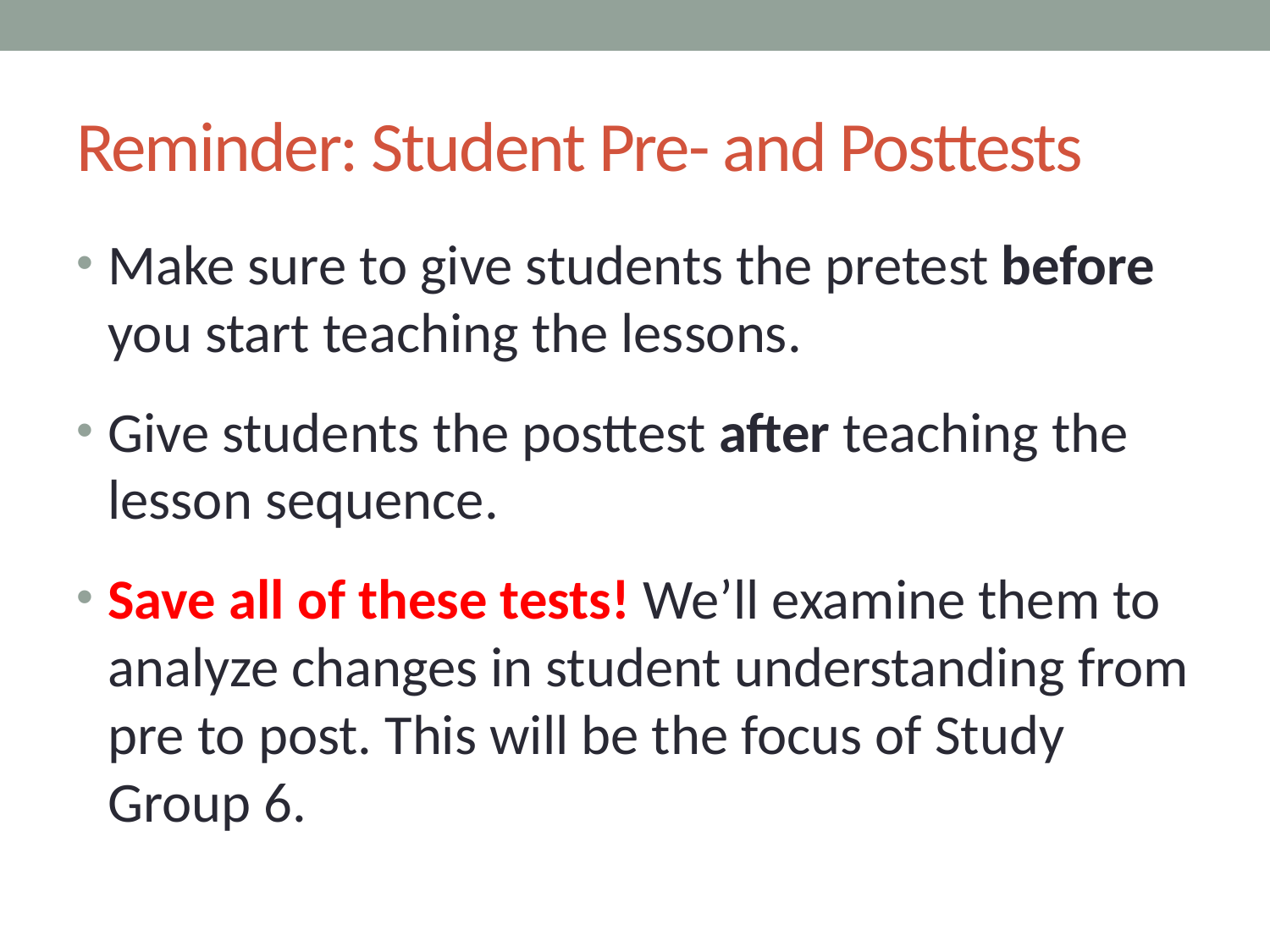

# Reminder: Student Pre- and Posttests
Make sure to give students the pretest before you start teaching the lessons.
Give students the posttest after teaching the lesson sequence.
Save all of these tests! We’ll examine them to analyze changes in student understanding from pre to post. This will be the focus of Study Group 6.